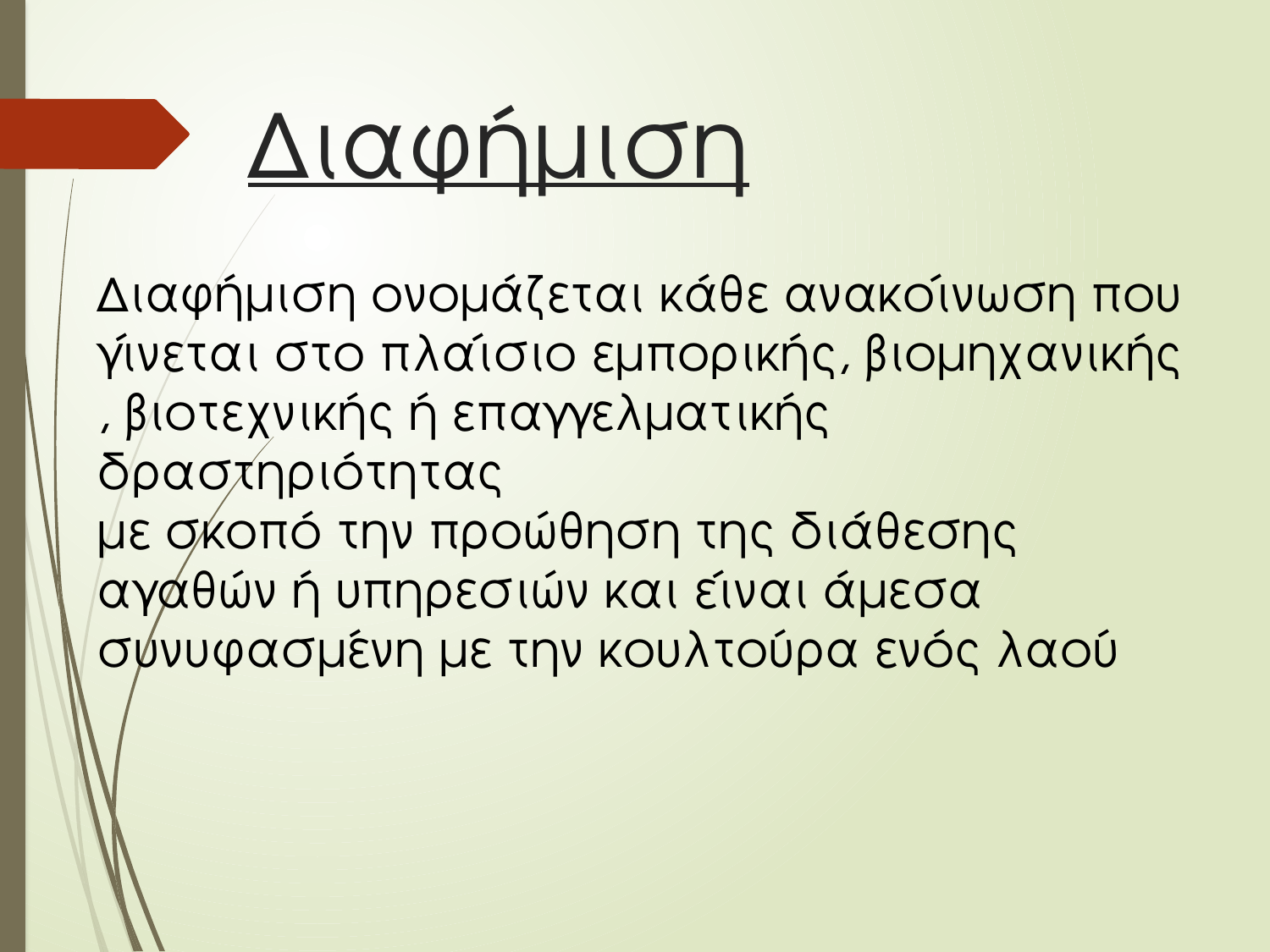

# Διαφήμιση
Διαφήμιση ονομάζεται κάθε ανακοίνωση που γίνεται στο πλαίσιο εμπορικής, βιομηχανικής , βιοτεχνικής ή επαγγελματικής δραστηριότητας
με σκοπό την προώθηση της διάθεσης αγαθών ή υπηρεσιών και είναι άμεσα συνυφασμένη με την κουλτούρα ενός λαού